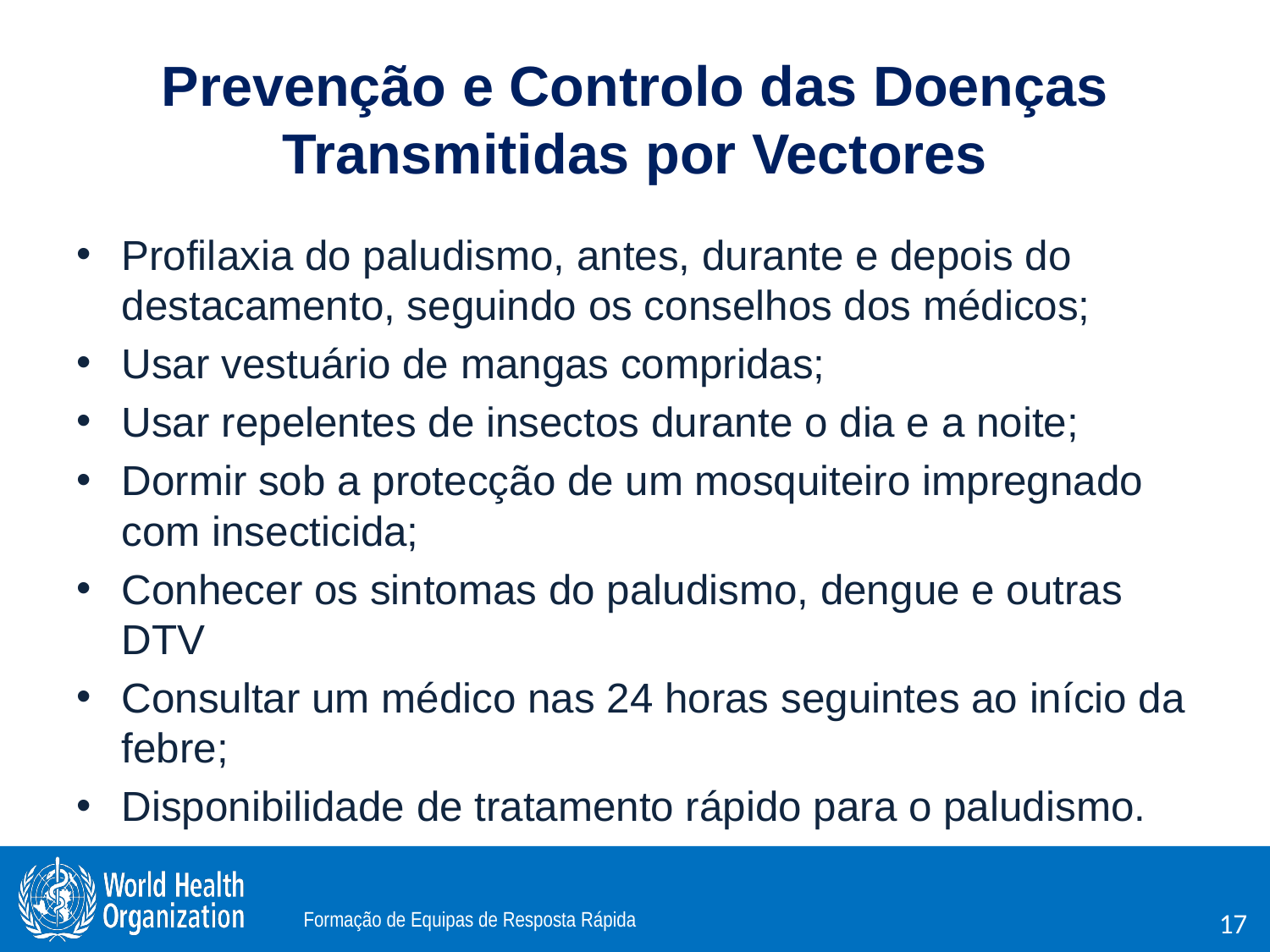

# Prevenção e Controlo das Doenças Transmitidas por Vectores
Profilaxia do paludismo, antes, durante e depois do destacamento, seguindo os conselhos dos médicos;
Usar vestuário de mangas compridas;
Usar repelentes de insectos durante o dia e a noite;
Dormir sob a protecção de um mosquiteiro impregnado com insecticida;
Conhecer os sintomas do paludismo, dengue e outras DTV
Consultar um médico nas 24 horas seguintes ao início da febre;
Disponibilidade de tratamento rápido para o paludismo.